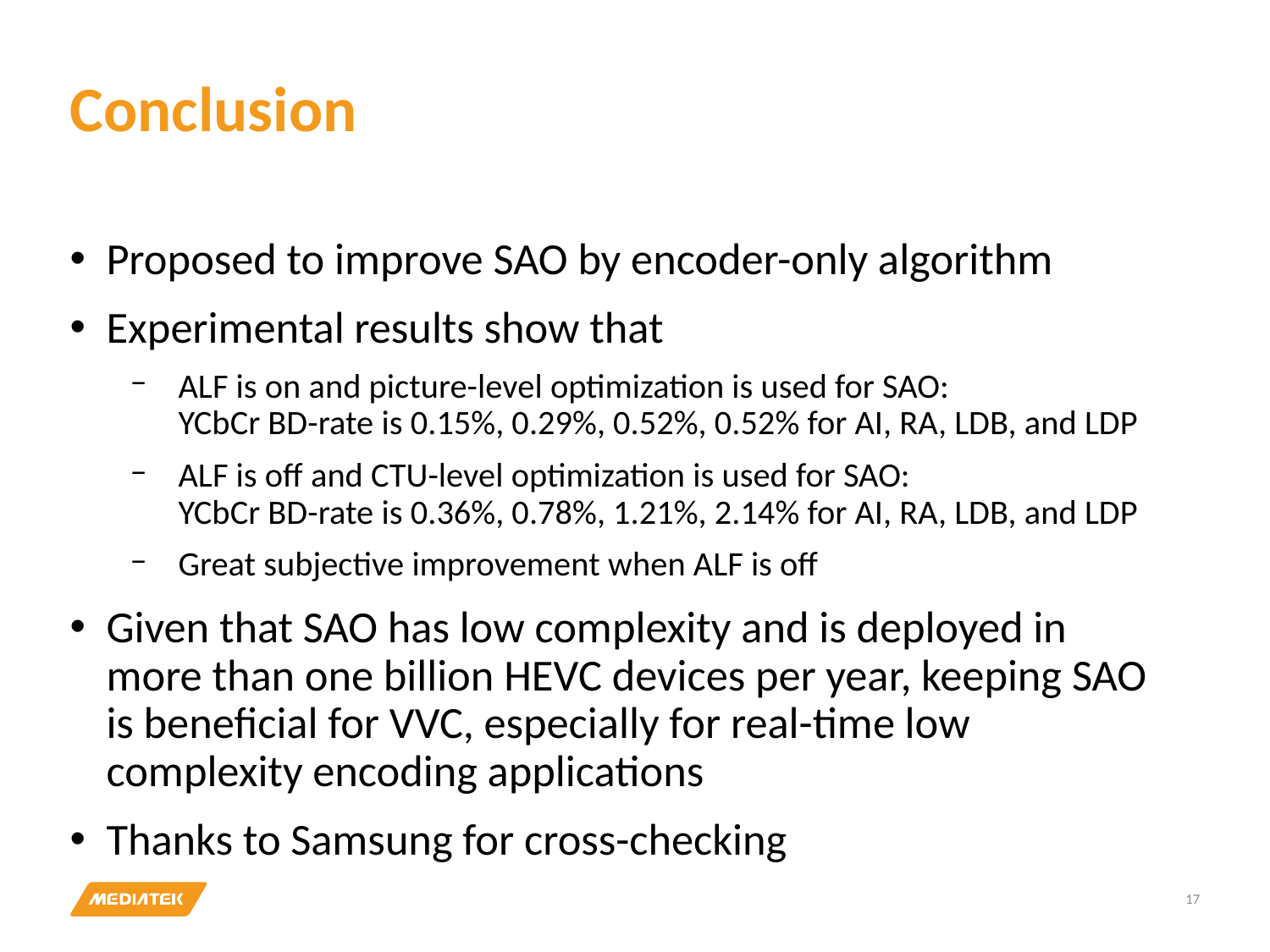

# Conclusion
Proposed to improve SAO by encoder-only algorithm
Experimental results show that
ALF is on and picture-level optimization is used for SAO:
YCbCr BD-rate is 0.15%, 0.29%, 0.52%, 0.52% for AI, RA, LDB, and LDP
ALF is off and CTU-level optimization is used for SAO:
YCbCr BD-rate is 0.36%, 0.78%, 1.21%, 2.14% for AI, RA, LDB, and LDP
Great subjective improvement when ALF is off
Given that SAO has low complexity and is deployed in more than one billion HEVC devices per year, keeping SAO is beneficial for VVC, especially for real-time low complexity encoding applications
Thanks to Samsung for cross-checking

17